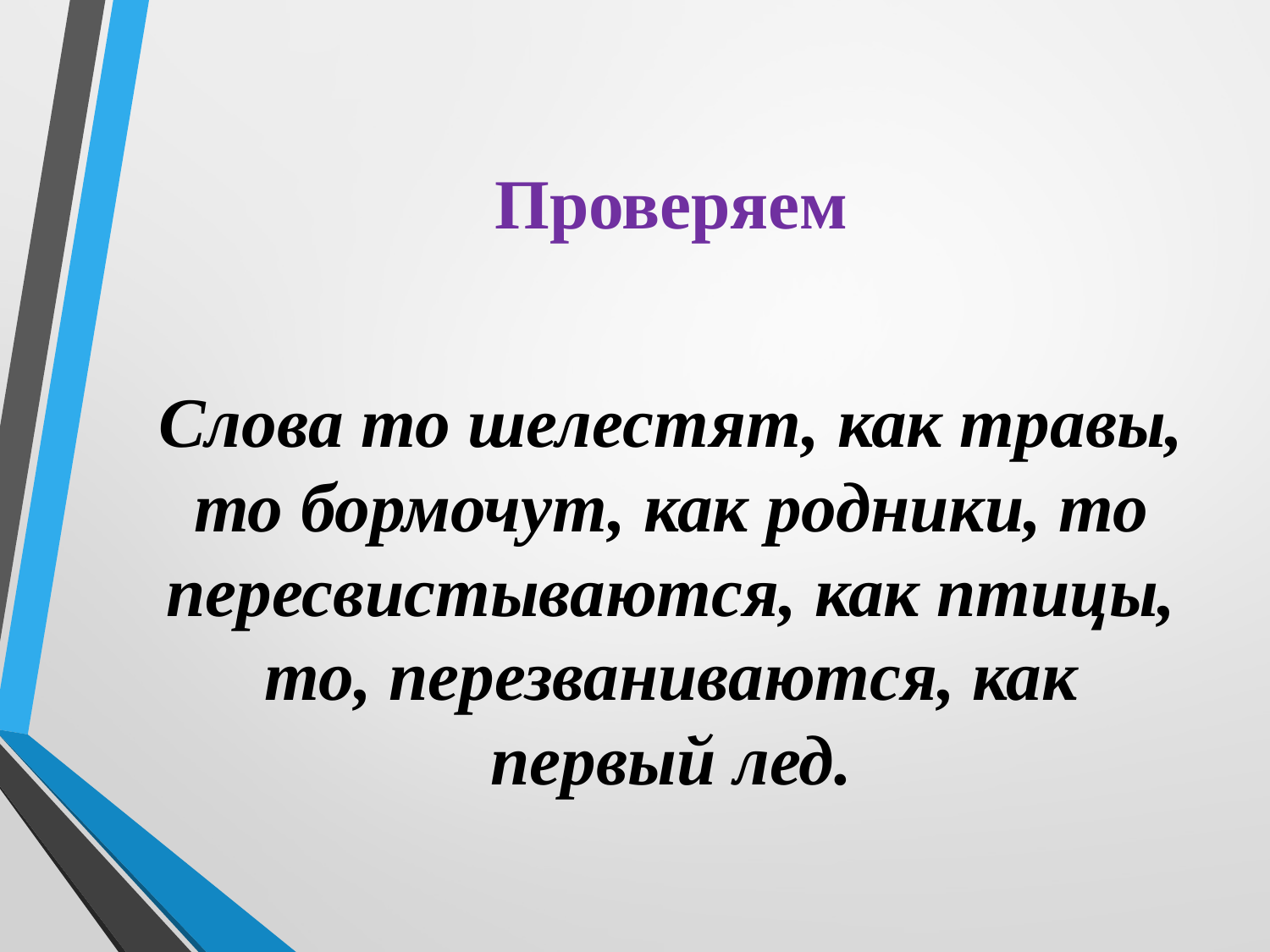

# Проверяем
Слова то шелестят, как травы, то бормочут, как родники, то пересвистываются, как птицы, то, перезваниваются, как первый лед.